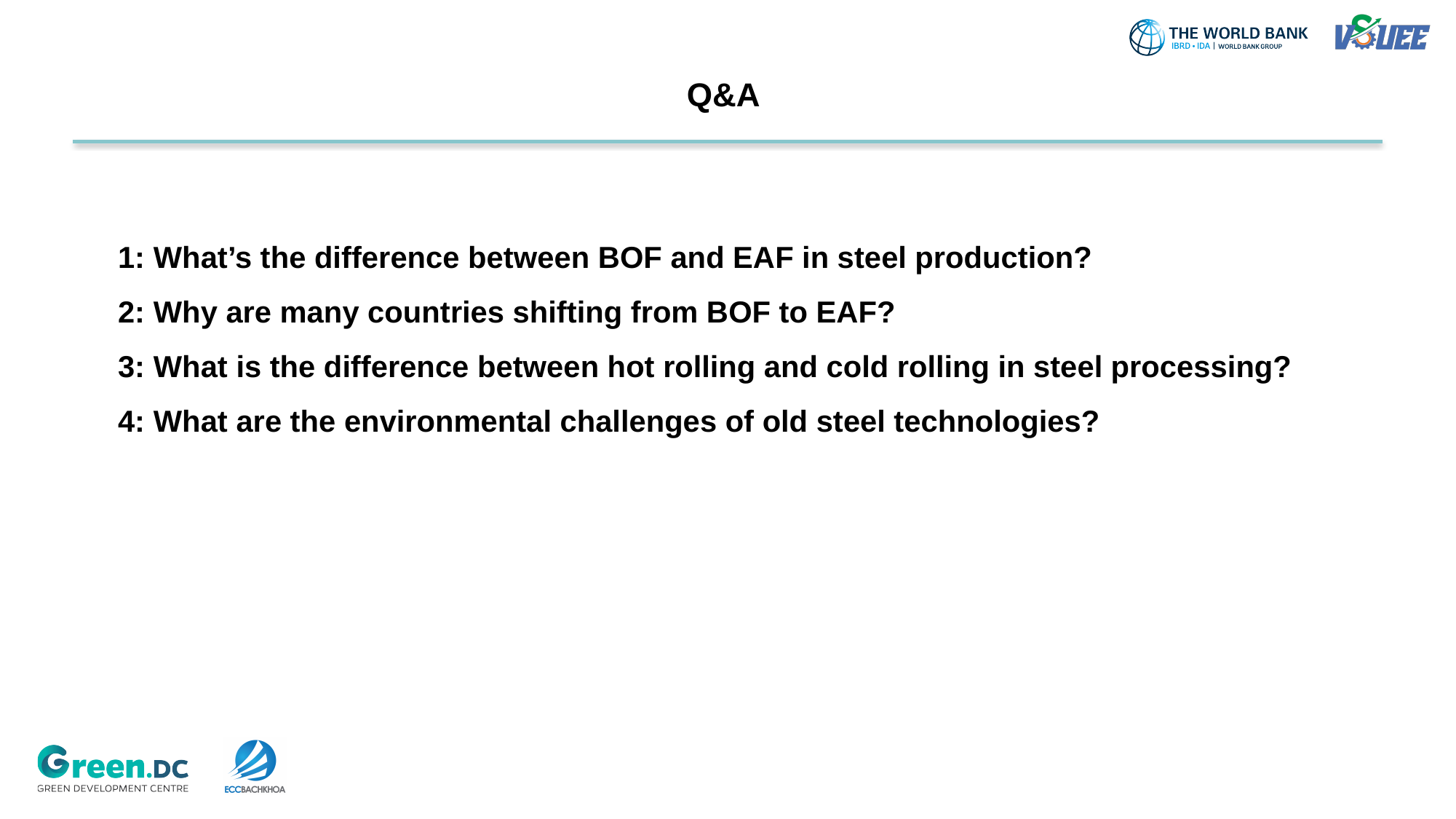

# Q&A
1: What’s the difference between BOF and EAF in steel production?
2: Why are many countries shifting from BOF to EAF?
3: What is the difference between hot rolling and cold rolling in steel processing?
4: What are the environmental challenges of old steel technologies?